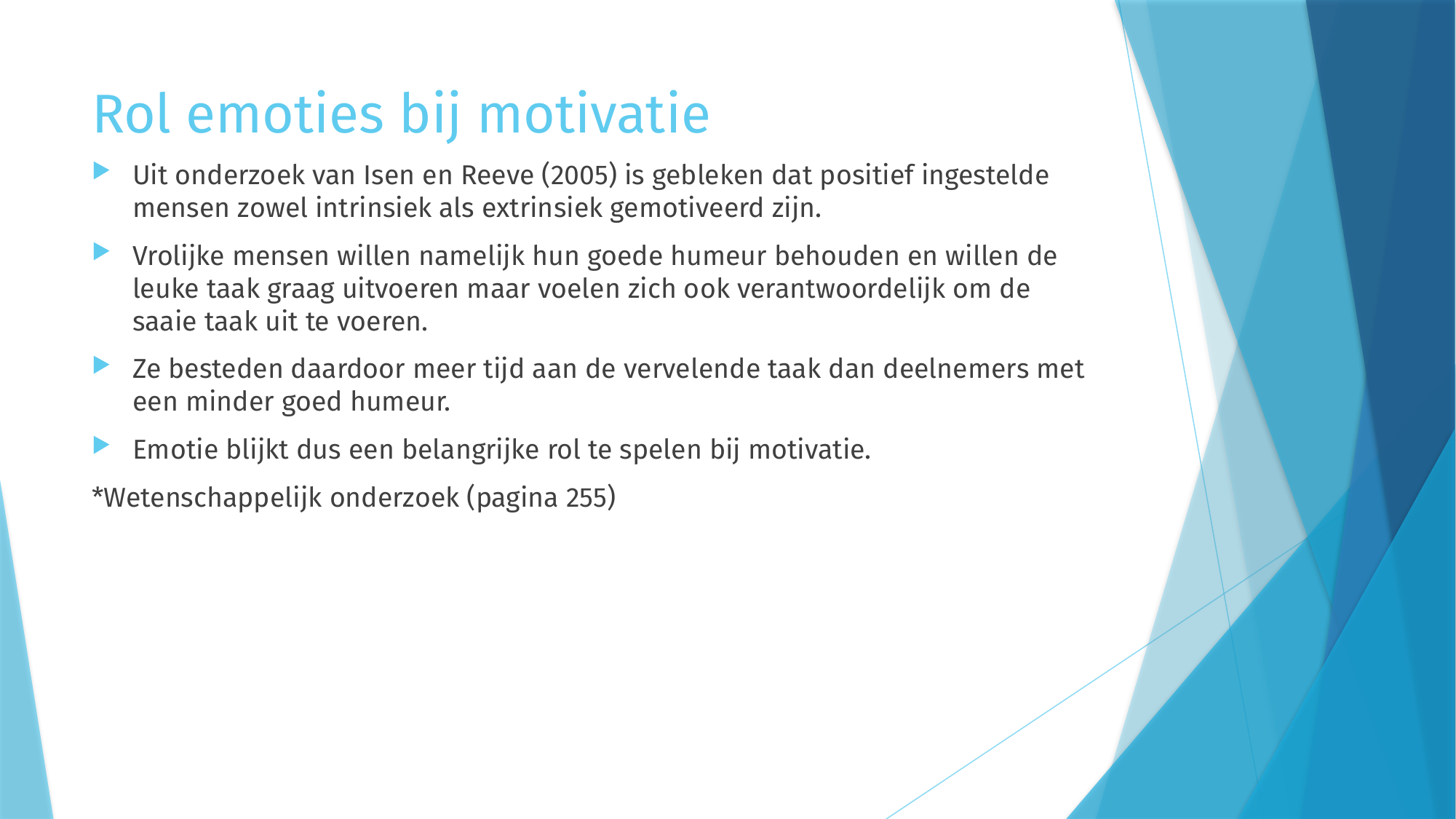

# Rol emoties bij motivatie
Uit onderzoek van Isen en Reeve (2005) is gebleken dat positief ingestelde mensen zowel intrinsiek als extrinsiek gemotiveerd zijn.
Vrolijke mensen willen namelijk hun goede humeur behouden en willen de leuke taak graag uitvoeren maar voelen zich ook verantwoordelijk om de saaie taak uit te voeren.
Ze besteden daardoor meer tijd aan de vervelende taak dan deelnemers met een minder goed humeur.
Emotie blijkt dus een belangrijke rol te spelen bij motivatie.
*Wetenschappelijk onderzoek (pagina 255)